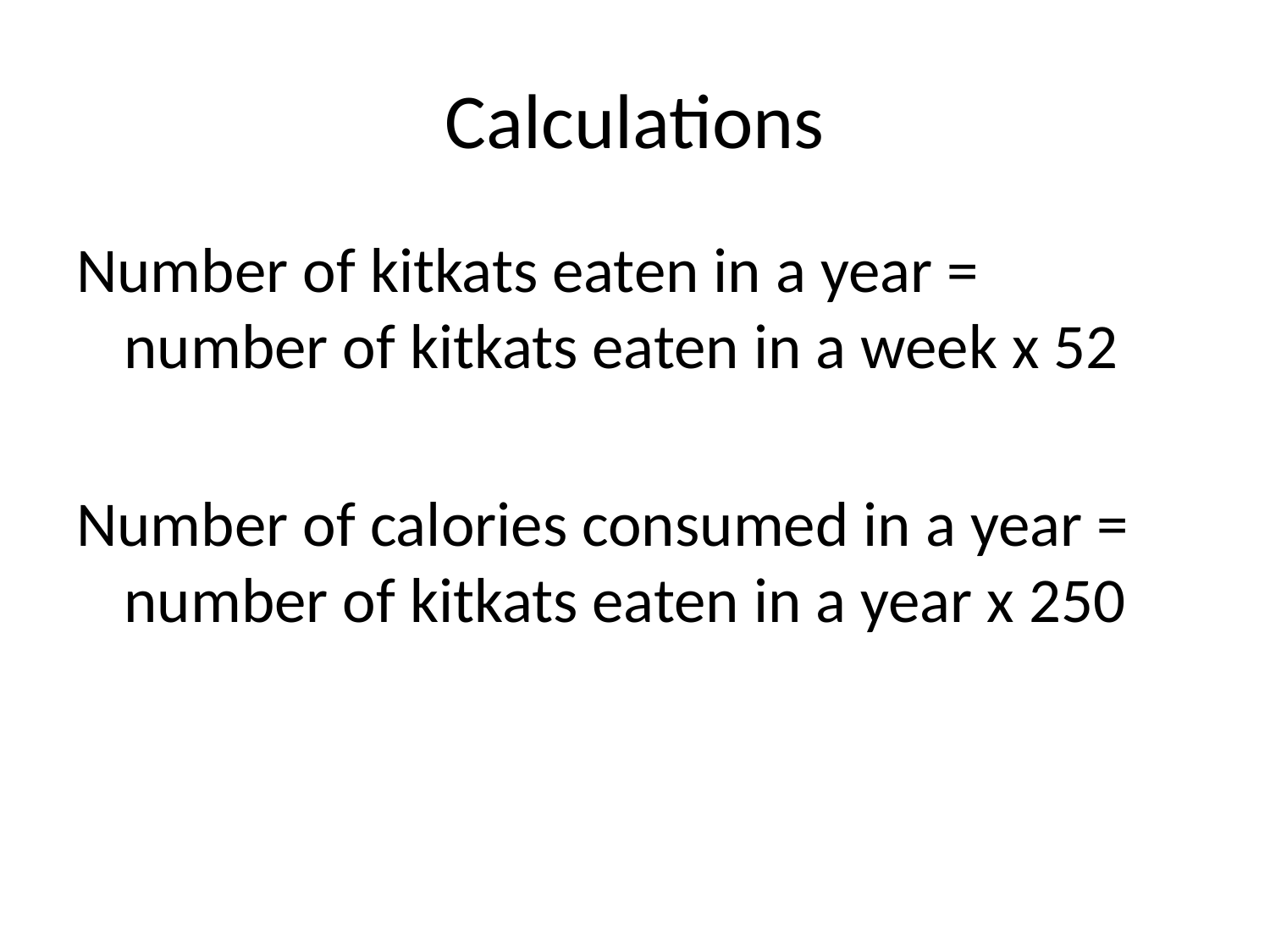

# Calculations
Number of kitkats eaten in a year =
number of kitkats eaten in a week x 52

Number of calories consumed in a year =
number of kitkats eaten in a year x 250